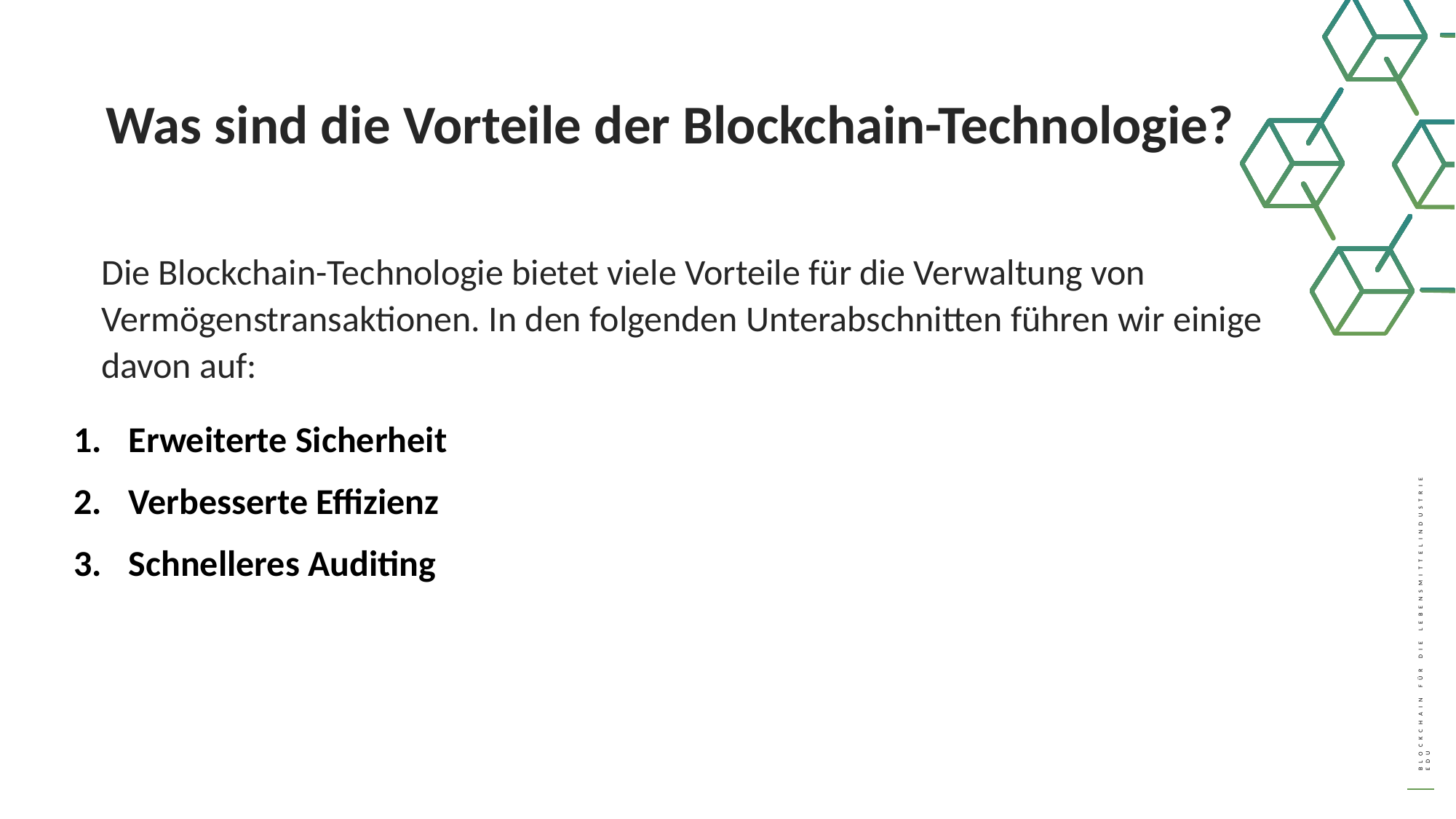

Was sind die Vorteile der Blockchain-Technologie?
	Die Blockchain-Technologie bietet viele Vorteile für die Verwaltung von Vermögenstransaktionen. In den folgenden Unterabschnitten führen wir einige davon auf:
Erweiterte Sicherheit
Verbesserte Effizienz
Schnelleres Auditing